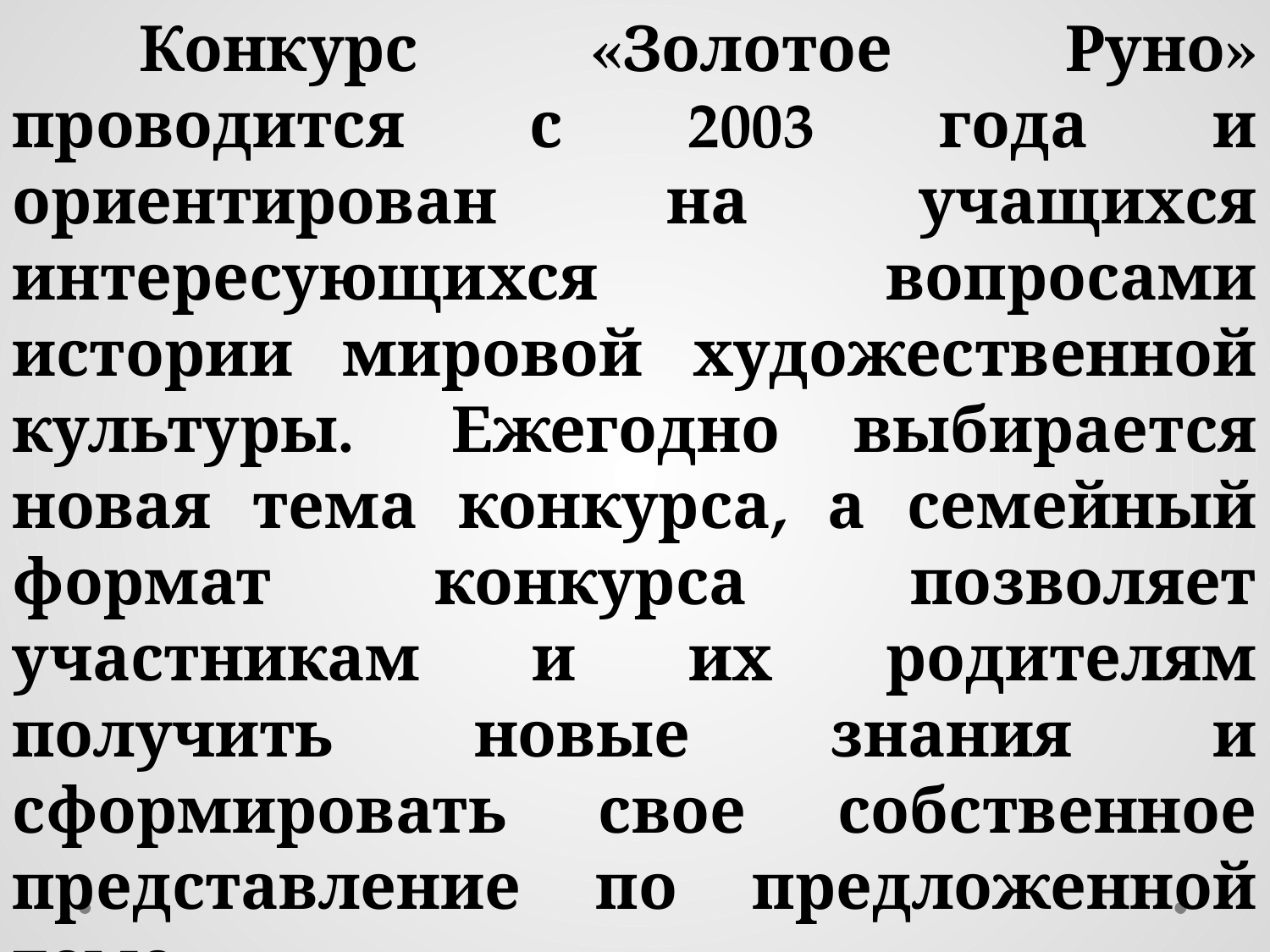

Конкурс «Золотое Руно» проводится с 2003 года и ориентирован на учащихся интересующихся вопросами истории мировой художественной культуры. 	Ежегодно выбирается новая тема конкурса, а семейный формат конкурса позволяет участникам и их родителям получить новые знания и сформировать свое собственное представление по предложенной теме.